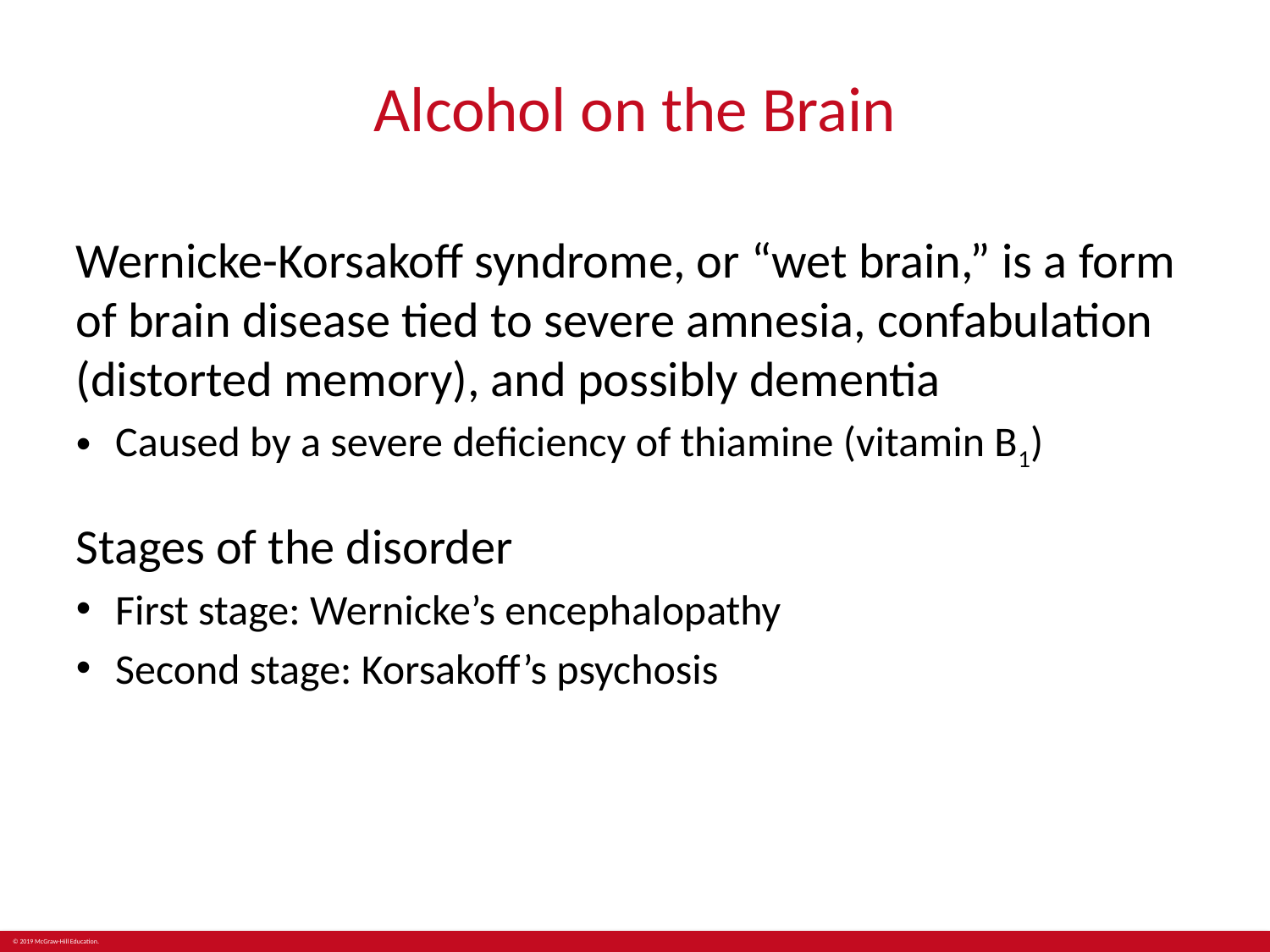

# Alcohol on the Brain
Wernicke-Korsakoff syndrome, or “wet brain,” is a form of brain disease tied to severe amnesia, confabulation (distorted memory), and possibly dementia
Caused by a severe deficiency of thiamine (vitamin B1)
Stages of the disorder
First stage: Wernicke’s encephalopathy
Second stage: Korsakoff’s psychosis